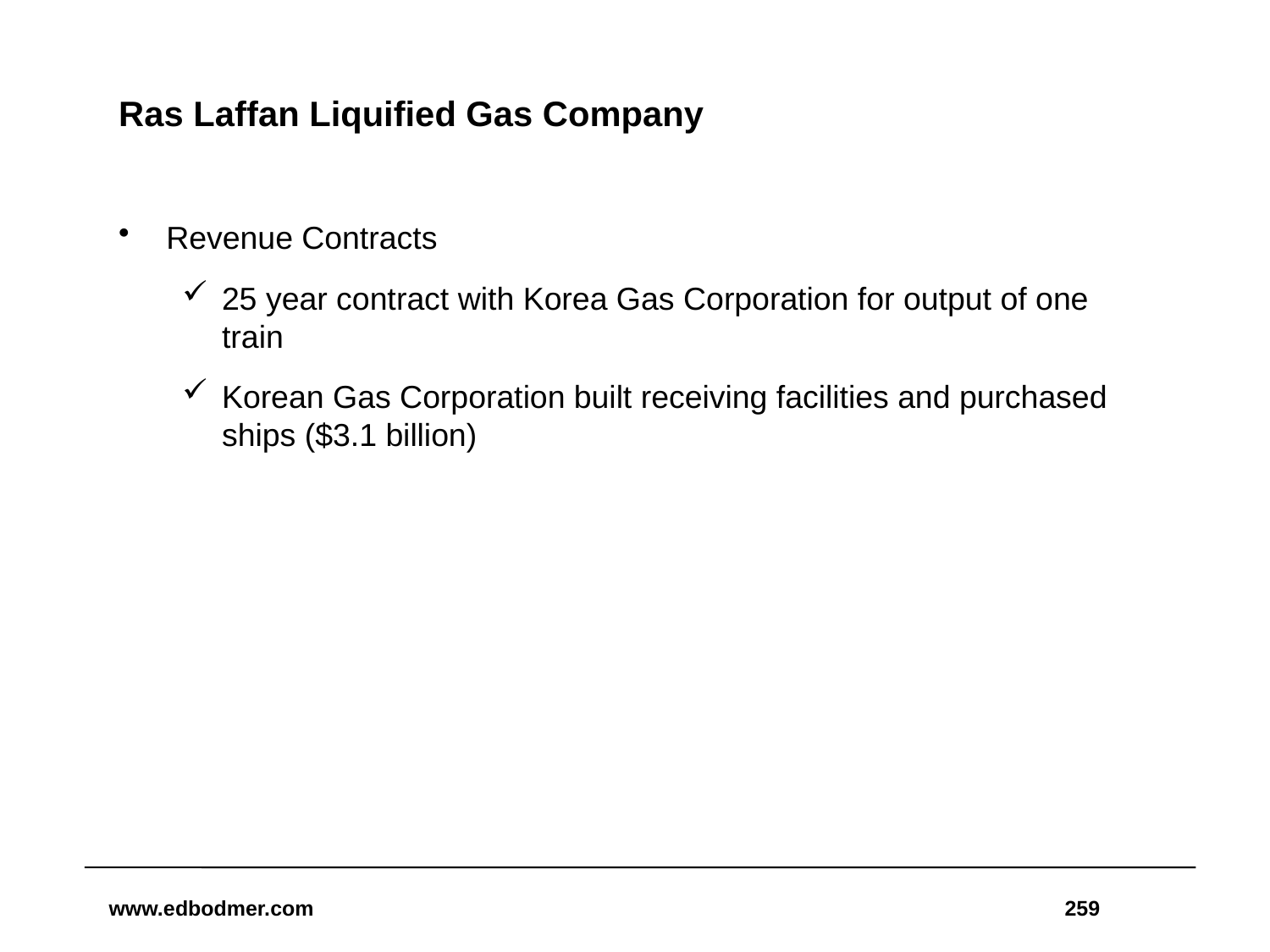

# Ras Laffan Liquified Gas Company
Revenue Contracts
25 year contract with Korea Gas Corporation for output of one train
Korean Gas Corporation built receiving facilities and purchased ships ($3.1 billion)